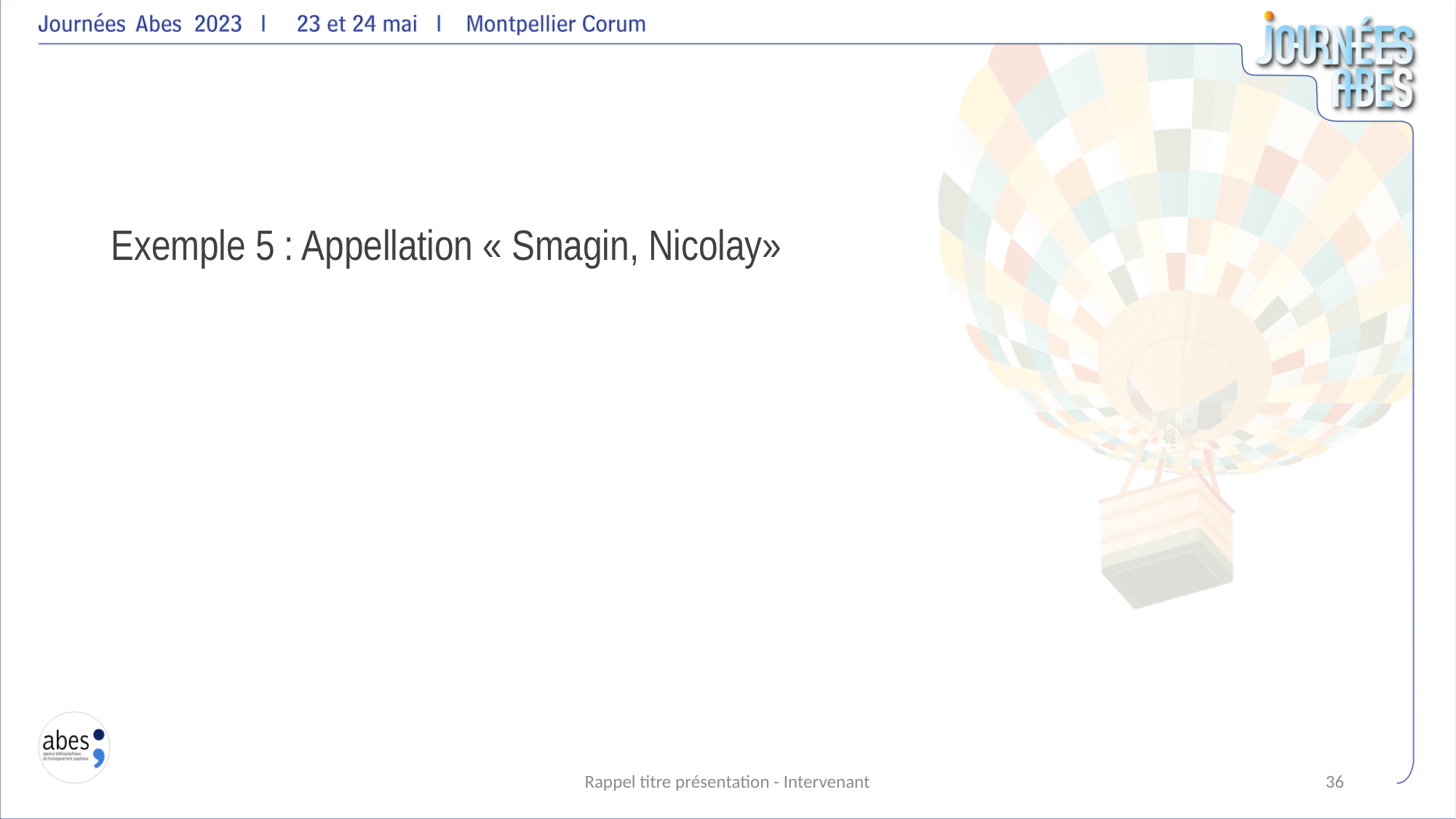

Exemple 5 : Appellation « Smagin, Nicolay»
Rappel titre présentation - Intervenant
36